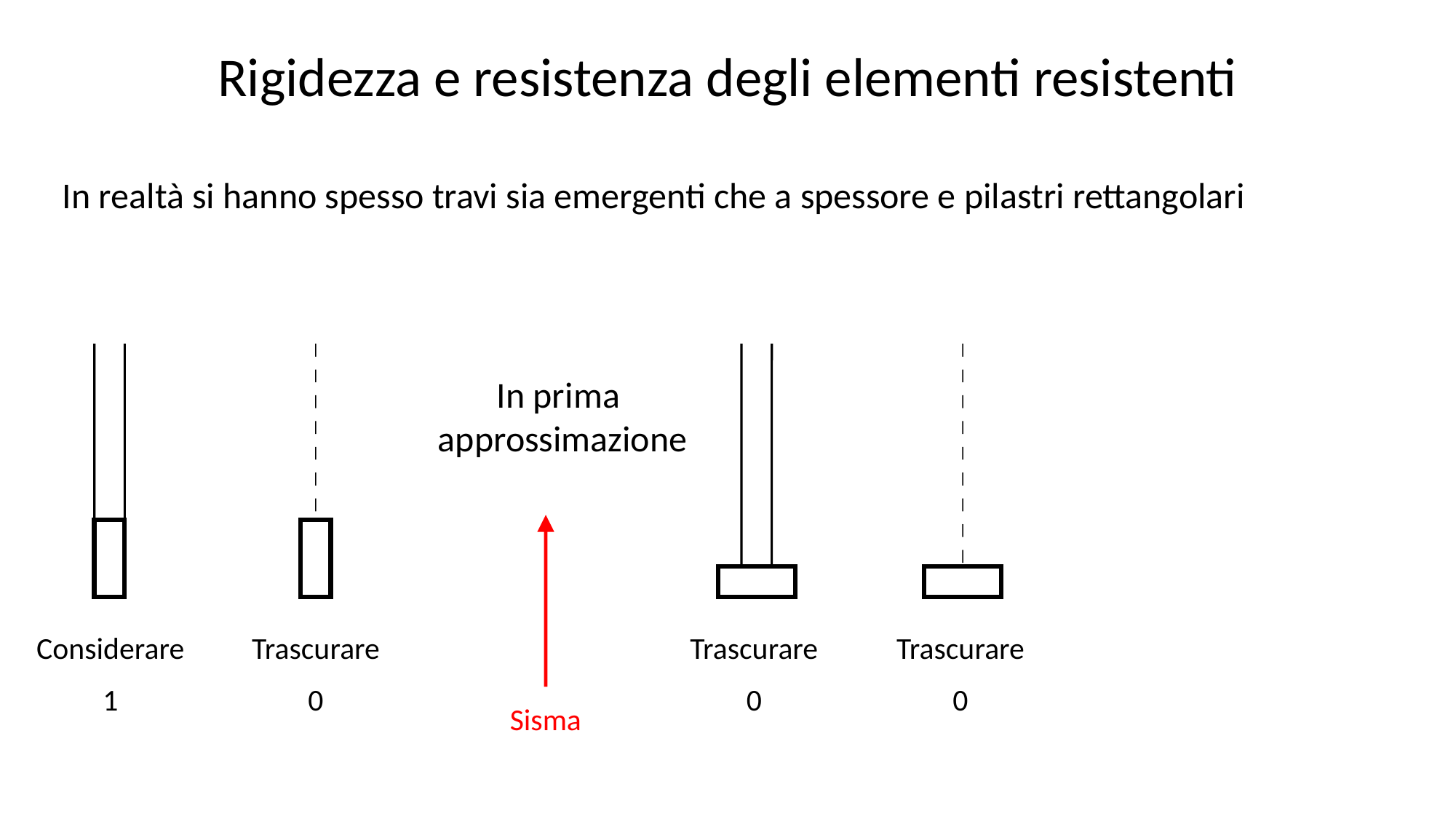

# Rigidezza e resistenza degli elementi resistenti
In realtà si hanno spesso travi sia emergenti che a spessore e pilastri rettangolari

In prima
approssimazione

Sisma
Considerare
1
Trascurare
0
Trascurare
0
Trascurare
0